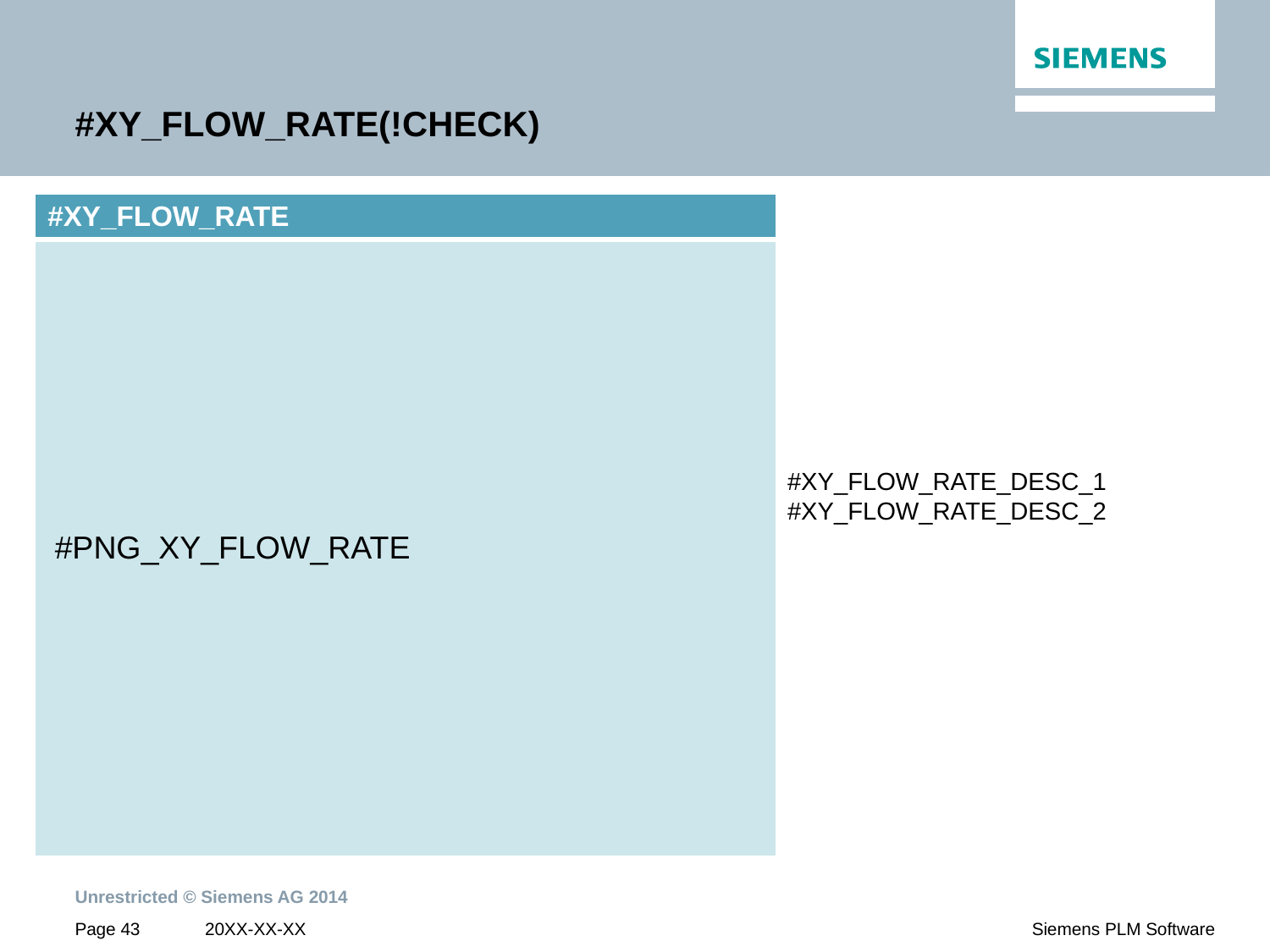

# #XY_FLOW_RATE(!CHECK)
| #XY\_FLOW\_RATE |
| --- |
|  |
#PNG_XY_FLOW_RATE
#XY_FLOW_RATE_DESC_1
#XY_FLOW_RATE_DESC_2